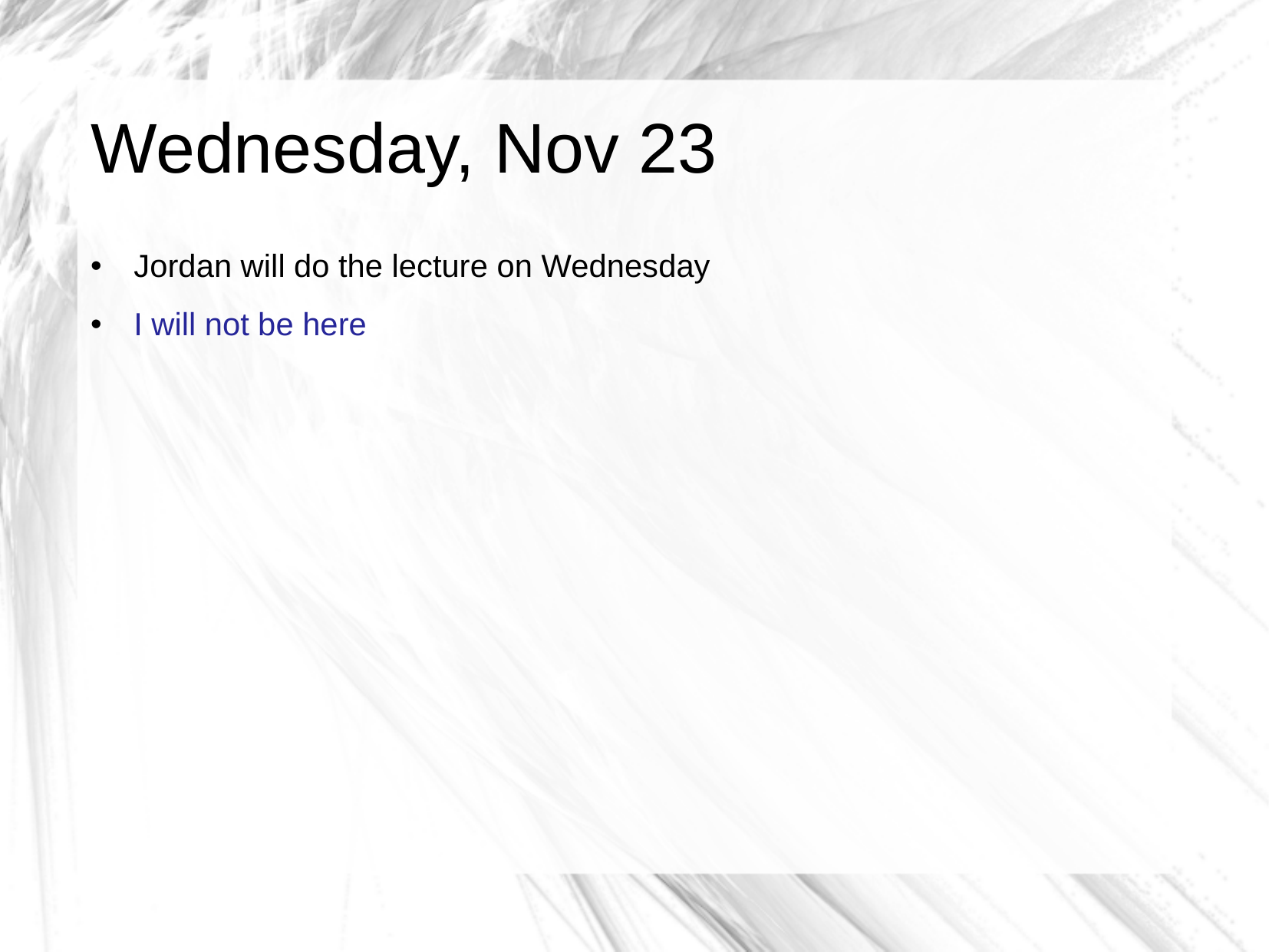

Wednesday, Nov 23
Jordan will do the lecture on Wednesday
I will not be here